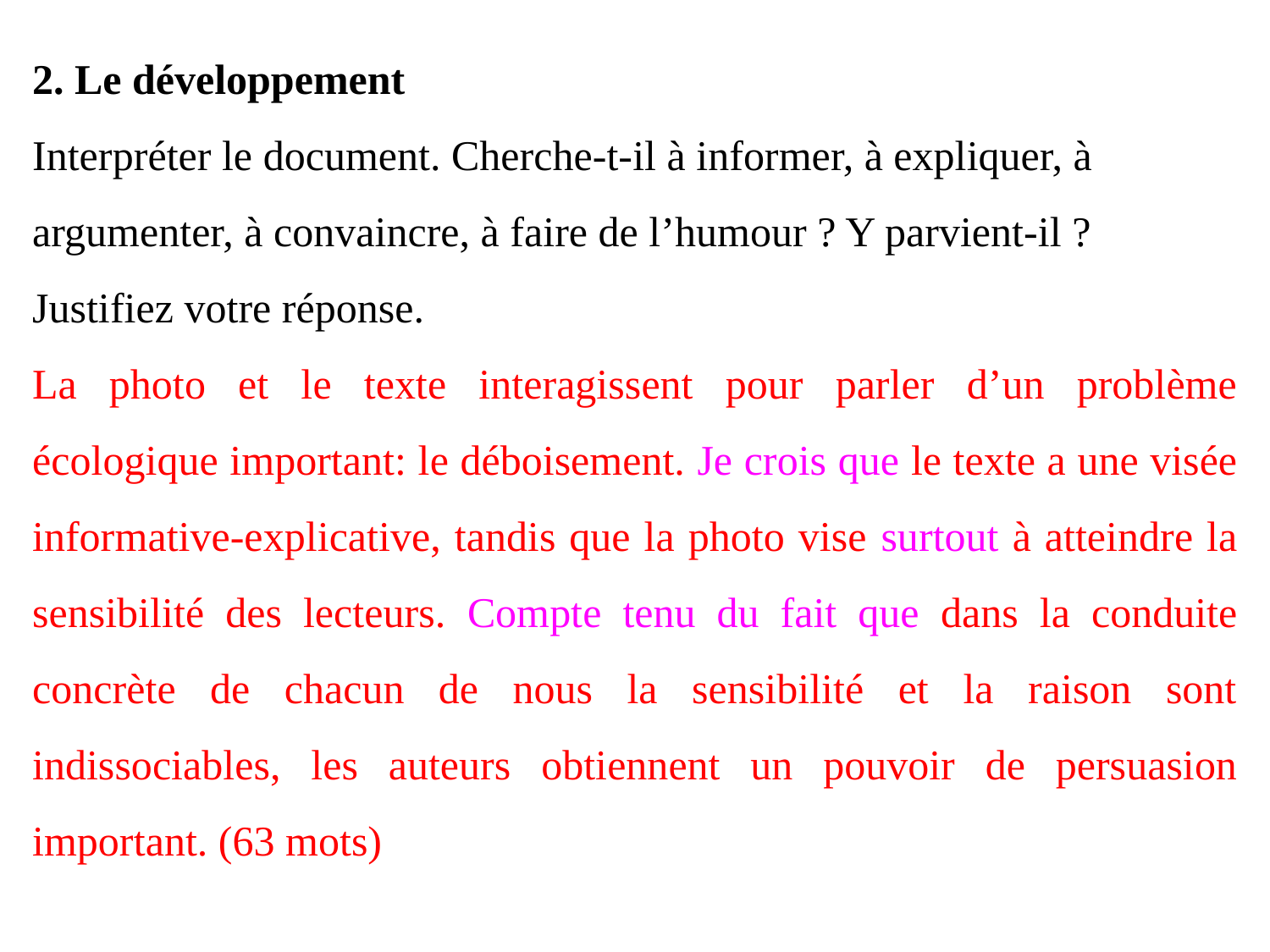

2. Le développement
Interpréter le document. Cherche-t-il à informer, à expliquer, à argumenter, à convaincre, à faire de l’humour ? Y parvient-il ? Justifiez votre réponse.
La photo et le texte interagissent pour parler d’un problème écologique important: le déboisement. Je crois que le texte a une visée informative-explicative, tandis que la photo vise surtout à atteindre la sensibilité des lecteurs. Compte tenu du fait que dans la conduite concrète de chacun de nous la sensibilité et la raison sont indissociables, les auteurs obtiennent un pouvoir de persuasion important. (63 mots)